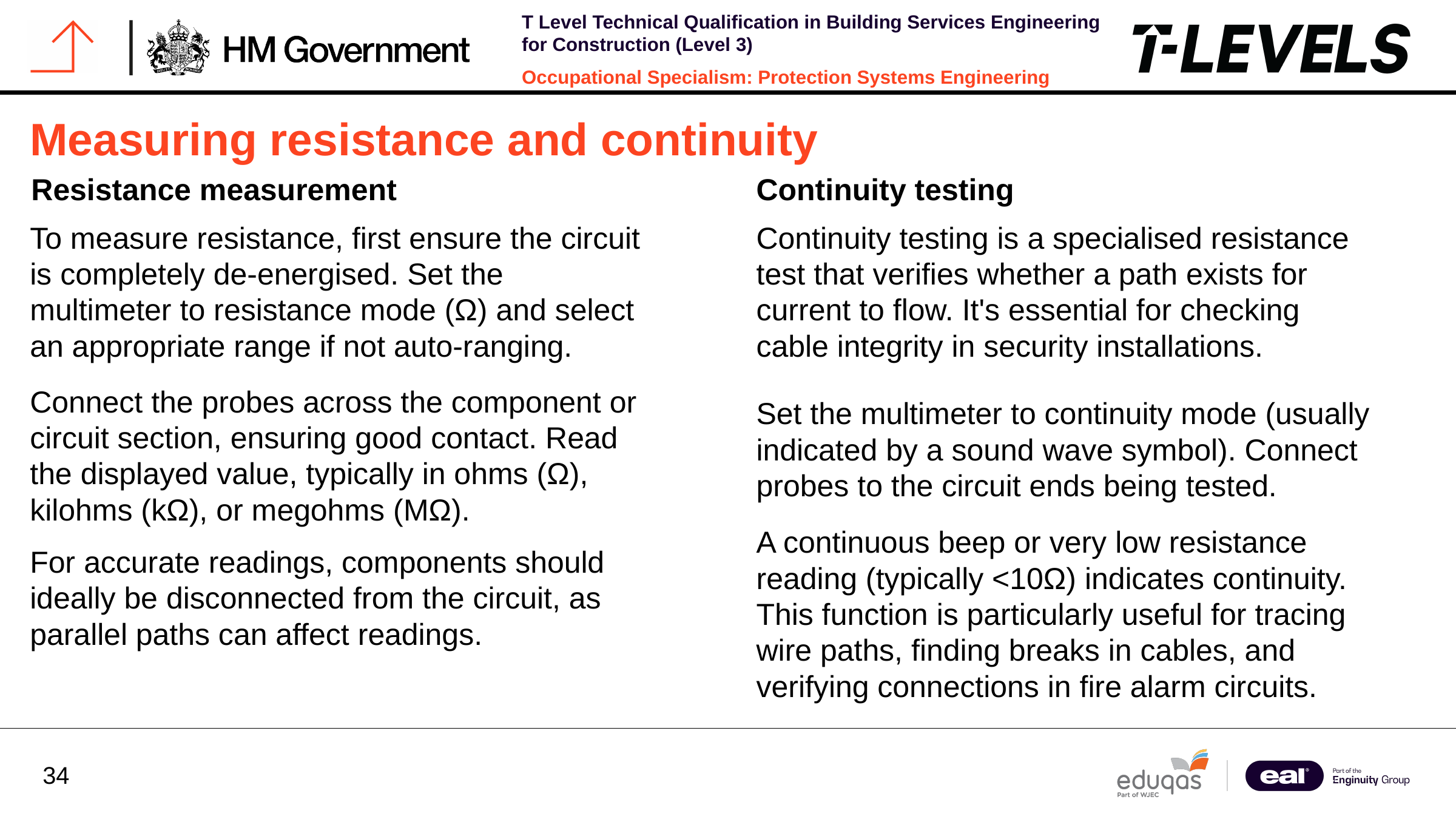

Measuring resistance and continuity
Resistance measurement
Continuity testing
Continuity testing is a specialised resistance test that verifies whether a path exists for current to flow. It's essential for checking cable integrity in security installations.
To measure resistance, first ensure the circuit is completely de-energised. Set the multimeter to resistance mode (Ω) and select an appropriate range if not auto-ranging.
Connect the probes across the component or circuit section, ensuring good contact. Read the displayed value, typically in ohms (Ω), kilohms (kΩ), or megohms (MΩ).
Set the multimeter to continuity mode (usually indicated by a sound wave symbol). Connect probes to the circuit ends being tested.
A continuous beep or very low resistance reading (typically <10Ω) indicates continuity. This function is particularly useful for tracing wire paths, finding breaks in cables, and verifying connections in fire alarm circuits.
For accurate readings, components should ideally be disconnected from the circuit, as parallel paths can affect readings.